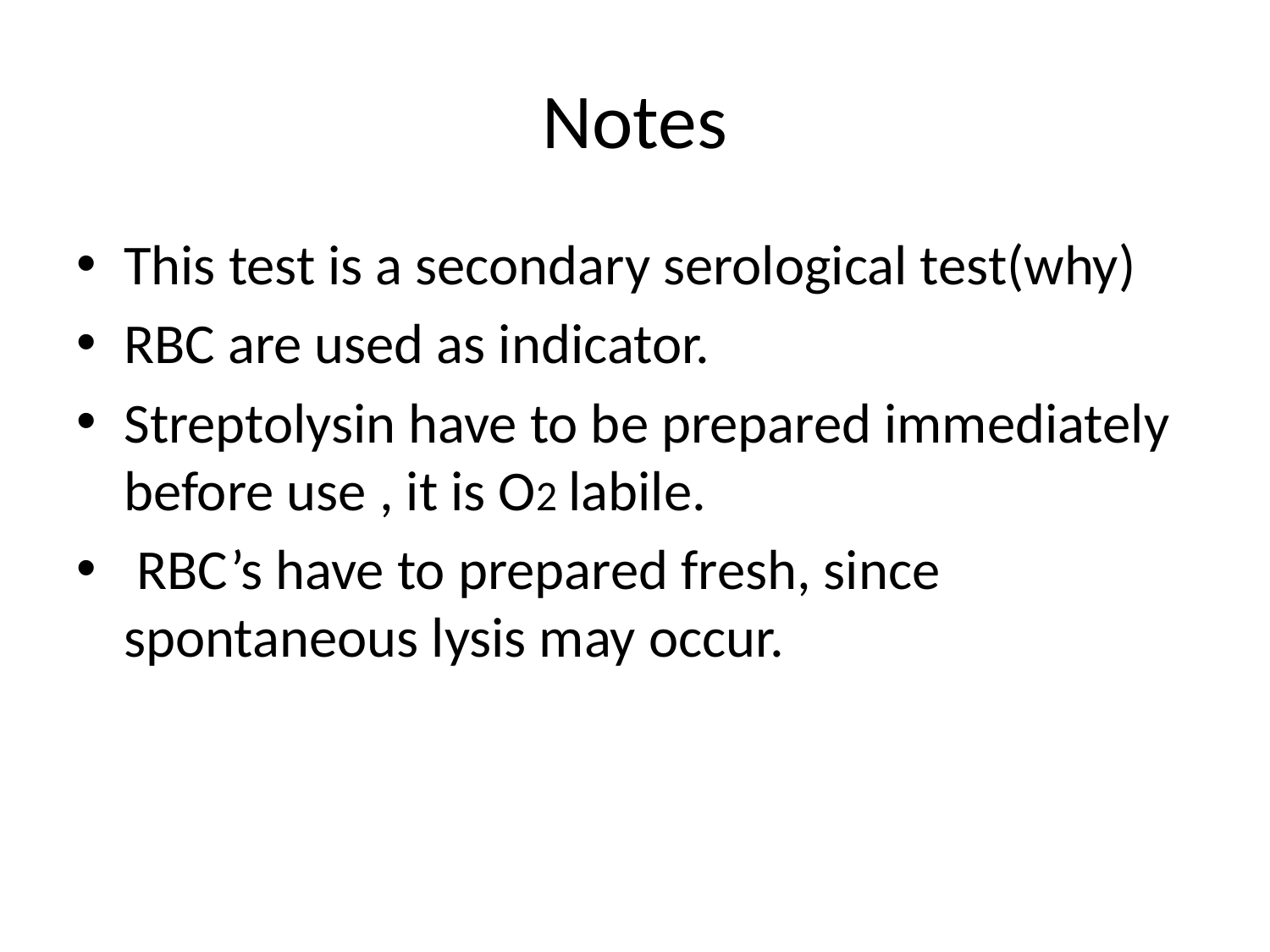

# Notes
This test is a secondary serological test(why)
RBC are used as indicator.
Streptolysin have to be prepared immediately before use , it is O2 labile.
 RBC’s have to prepared fresh, since spontaneous lysis may occur.